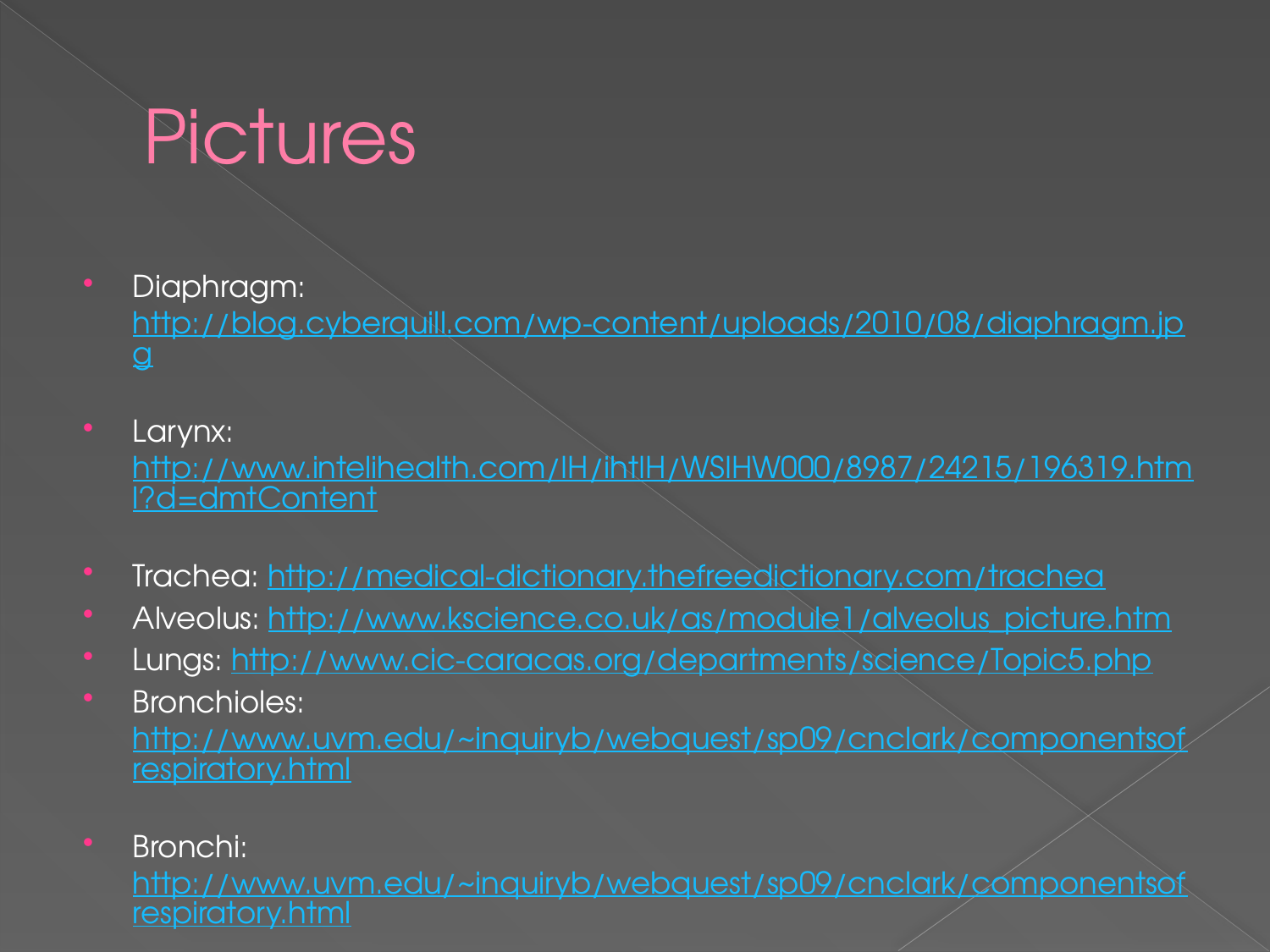

# Pictures
Diaphragm: http://blog.cyberquill.com/wp-content/uploads/2010/08/diaphragm.jpg
Larynx: http://www.intelihealth.com/IH/ihtIH/WSIHW000/8987/24215/196319.html?d=dmtContent
Trachea: http://medical-dictionary.thefreedictionary.com/trachea
Alveolus: http://www.kscience.co.uk/as/module1/alveolus_picture.htm
Lungs: http://www.cic-caracas.org/departments/science/Topic5.php
Bronchioles: http://www.uvm.edu/~inquiryb/webquest/sp09/cnclark/componentsofrespiratory.html
Bronchi: http://www.uvm.edu/~inquiryb/webquest/sp09/cnclark/componentsofrespiratory.html